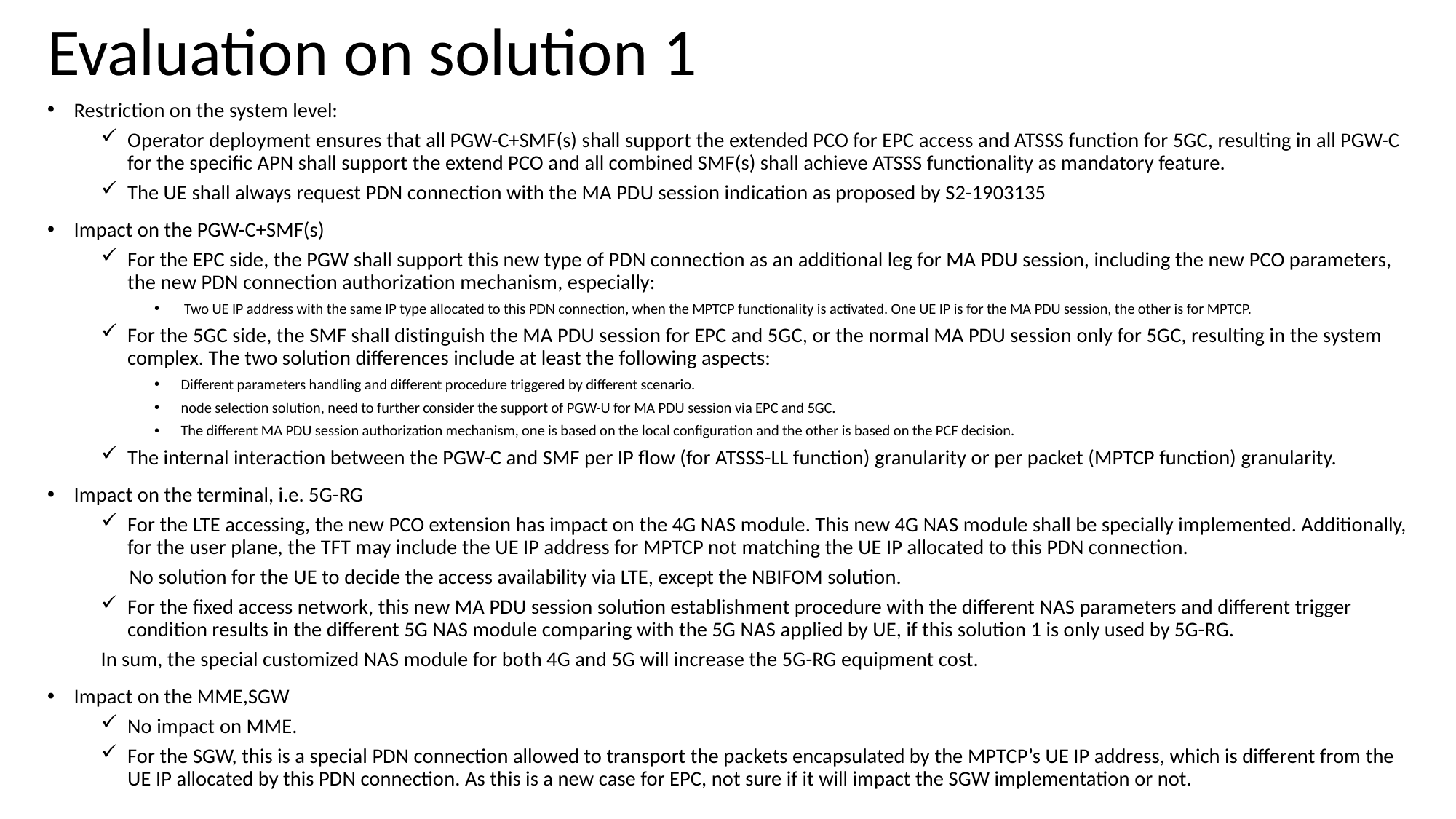

# Evaluation on solution 1
Restriction on the system level:
Operator deployment ensures that all PGW-C+SMF(s) shall support the extended PCO for EPC access and ATSSS function for 5GC, resulting in all PGW-C for the specific APN shall support the extend PCO and all combined SMF(s) shall achieve ATSSS functionality as mandatory feature.
The UE shall always request PDN connection with the MA PDU session indication as proposed by S2-1903135
Impact on the PGW-C+SMF(s)
For the EPC side, the PGW shall support this new type of PDN connection as an additional leg for MA PDU session, including the new PCO parameters, the new PDN connection authorization mechanism, especially:
 Two UE IP address with the same IP type allocated to this PDN connection, when the MPTCP functionality is activated. One UE IP is for the MA PDU session, the other is for MPTCP.
For the 5GC side, the SMF shall distinguish the MA PDU session for EPC and 5GC, or the normal MA PDU session only for 5GC, resulting in the system complex. The two solution differences include at least the following aspects:
Different parameters handling and different procedure triggered by different scenario.
node selection solution, need to further consider the support of PGW-U for MA PDU session via EPC and 5GC.
The different MA PDU session authorization mechanism, one is based on the local configuration and the other is based on the PCF decision.
The internal interaction between the PGW-C and SMF per IP flow (for ATSSS-LL function) granularity or per packet (MPTCP function) granularity.
Impact on the terminal, i.e. 5G-RG
For the LTE accessing, the new PCO extension has impact on the 4G NAS module. This new 4G NAS module shall be specially implemented. Additionally, for the user plane, the TFT may include the UE IP address for MPTCP not matching the UE IP allocated to this PDN connection.
      No solution for the UE to decide the access availability via LTE, except the NBIFOM solution.
For the fixed access network, this new MA PDU session solution establishment procedure with the different NAS parameters and different trigger condition results in the different 5G NAS module comparing with the 5G NAS applied by UE, if this solution 1 is only used by 5G-RG.
In sum, the special customized NAS module for both 4G and 5G will increase the 5G-RG equipment cost.
Impact on the MME,SGW
No impact on MME.
For the SGW, this is a special PDN connection allowed to transport the packets encapsulated by the MPTCP’s UE IP address, which is different from the UE IP allocated by this PDN connection. As this is a new case for EPC, not sure if it will impact the SGW implementation or not.